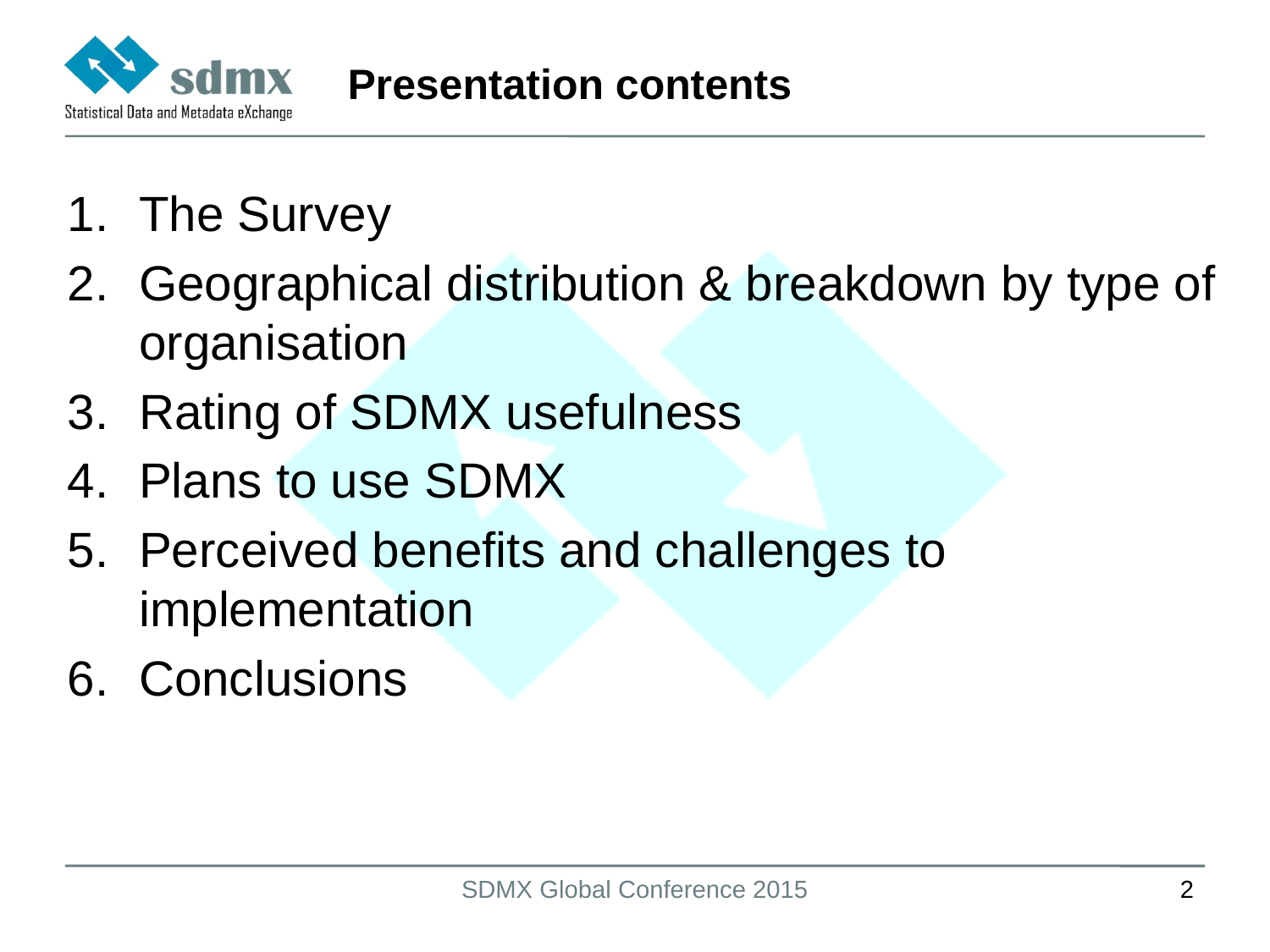

# Presentation contents
The Survey
Geographical distribution & breakdown by type of organisation
Rating of SDMX usefulness
Plans to use SDMX
Perceived benefits and challenges to implementation
Conclusions
SDMX Global Conference 2015
2